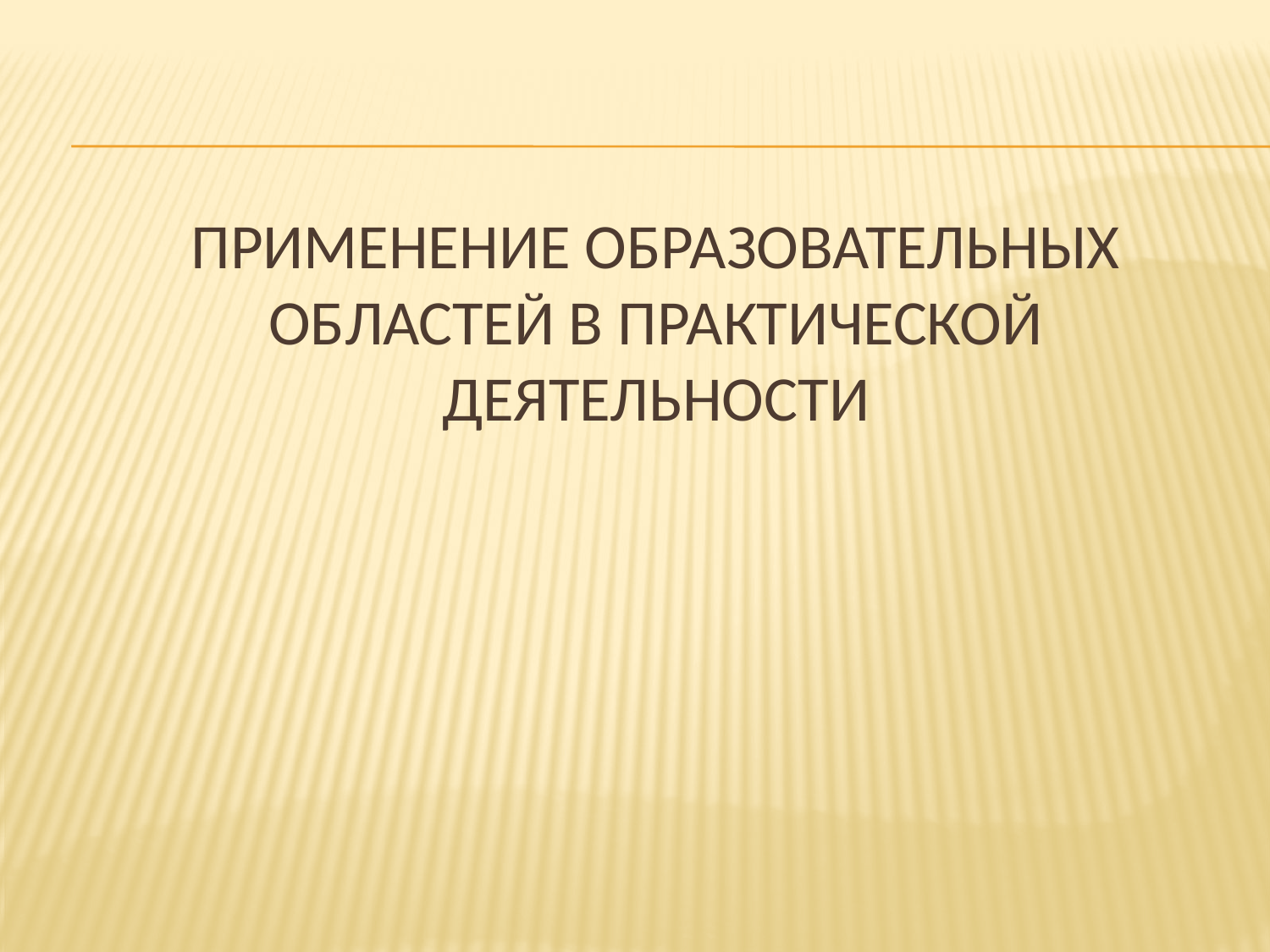

# Применение образовательных областей в Практической деятельности